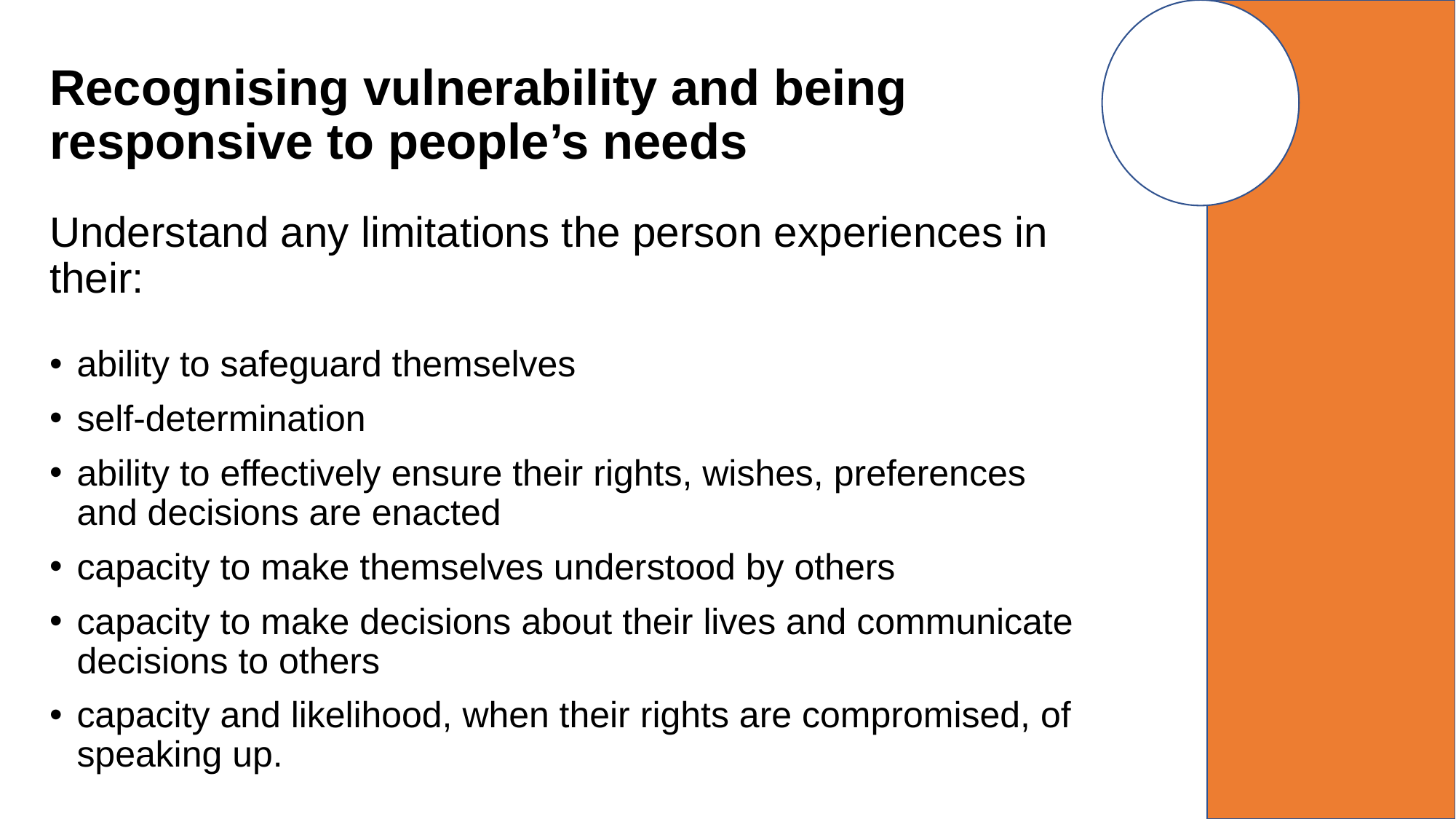

# Recognising vulnerability and being responsive to people’s needs
Understand any limitations the person experiences in their:

ability to safeguard themselves
self-determination
ability to effectively ensure their rights, wishes, preferences and decisions are enacted
capacity to make themselves understood by others
capacity to make decisions about their lives and communicate decisions to others
capacity and likelihood, when their rights are compromised, of speaking up.